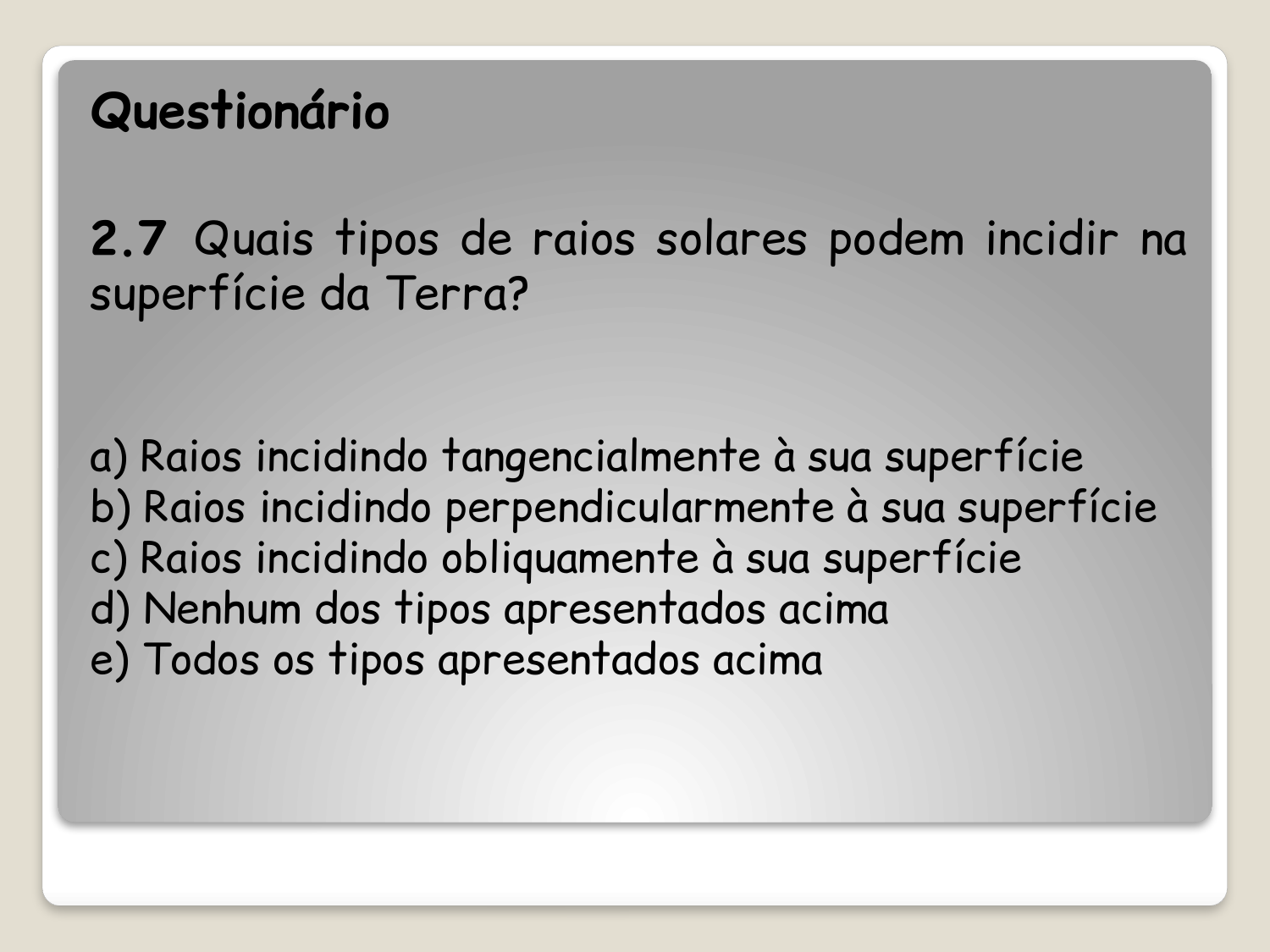

Questionário
2.7 Quais tipos de raios solares podem incidir na superfície da Terra?

a) Raios incidindo tangencialmente à sua superfície
b) Raios incidindo perpendicularmente à sua superfície
c) Raios incidindo obliquamente à sua superfície
d) Nenhum dos tipos apresentados acima
e) Todos os tipos apresentados acima